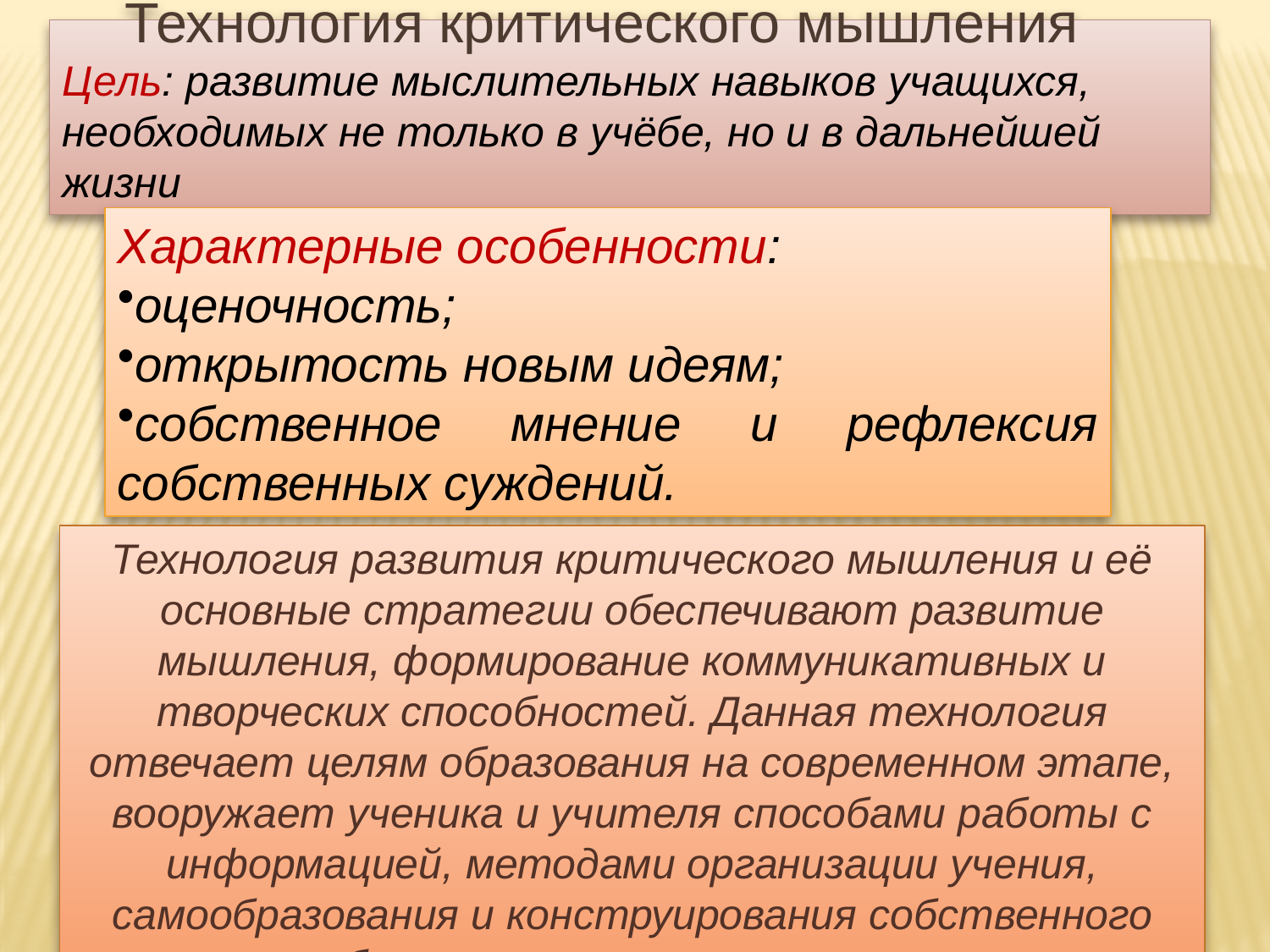

Технология критического мышления
Цель: развитие мыслительных навыков учащихся, необходимых не только в учёбе, но и в дальнейшей жизни

Характерные особенности:
оценочность;
открытость новым идеям;
собственное мнение и рефлексия собственных суждений.
Технология развития критического мышления и её основные стратегии обеспечивают развитие мышления, формирование коммуникативных и творческих способностей. Данная технология отвечает целям образования на современном этапе, вооружает ученика и учителя способами работы с информацией, методами организации учения, самообразования и конструирования собственного образовательного маршрута.